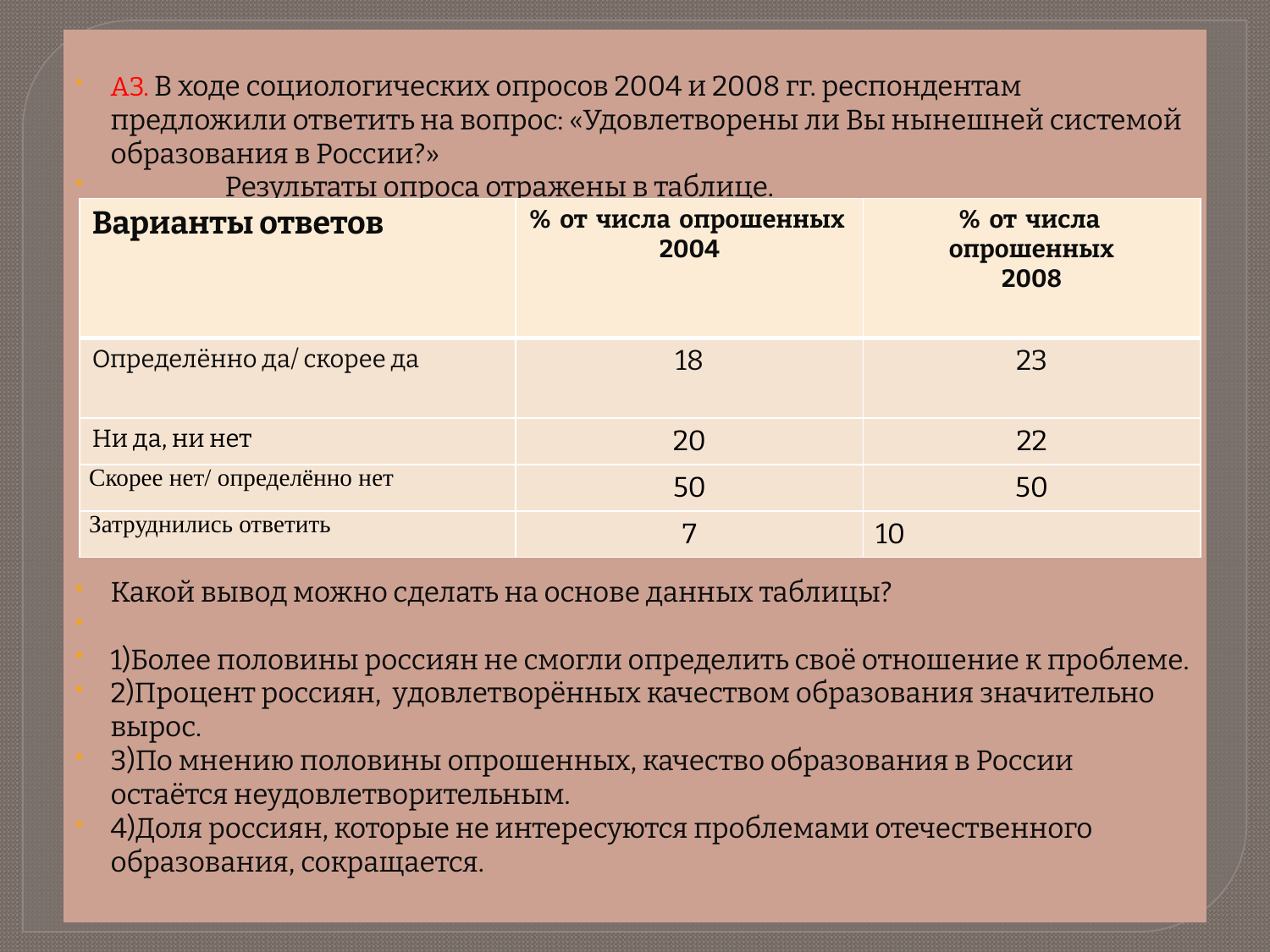

А3. В ходе социологических опросов 2004 и 2008 гг. респондентам предложили ответить на вопрос: «Удовлетворены ли Вы нынешней системой образования в России?»
                    Результаты опроса отражены в таблице.

Какой вывод можно сделать на основе данных таблицы?

1)Более половины россиян не смогли определить своё отношение к проблеме.
2)Процент россиян,  удовлетворённых качеством образования значительно вырос.
3)По мнению половины опрошенных, качество образования в России остаётся неудовлетворительным.
4)Доля россиян, которые не интересуются проблемами отечественного образования, сокращается.

#
| Варианты ответов | % от числа опрошенных 2004 | % от числа опрошенных 2008 |
| --- | --- | --- |
| Определённо да/ скорее да | 18 | 23 |
| Ни да, ни нет | 20 | 22 |
| Скорее нет/ определённо нет | 50 | 50 |
| Затруднились ответить | 7 | 10 |